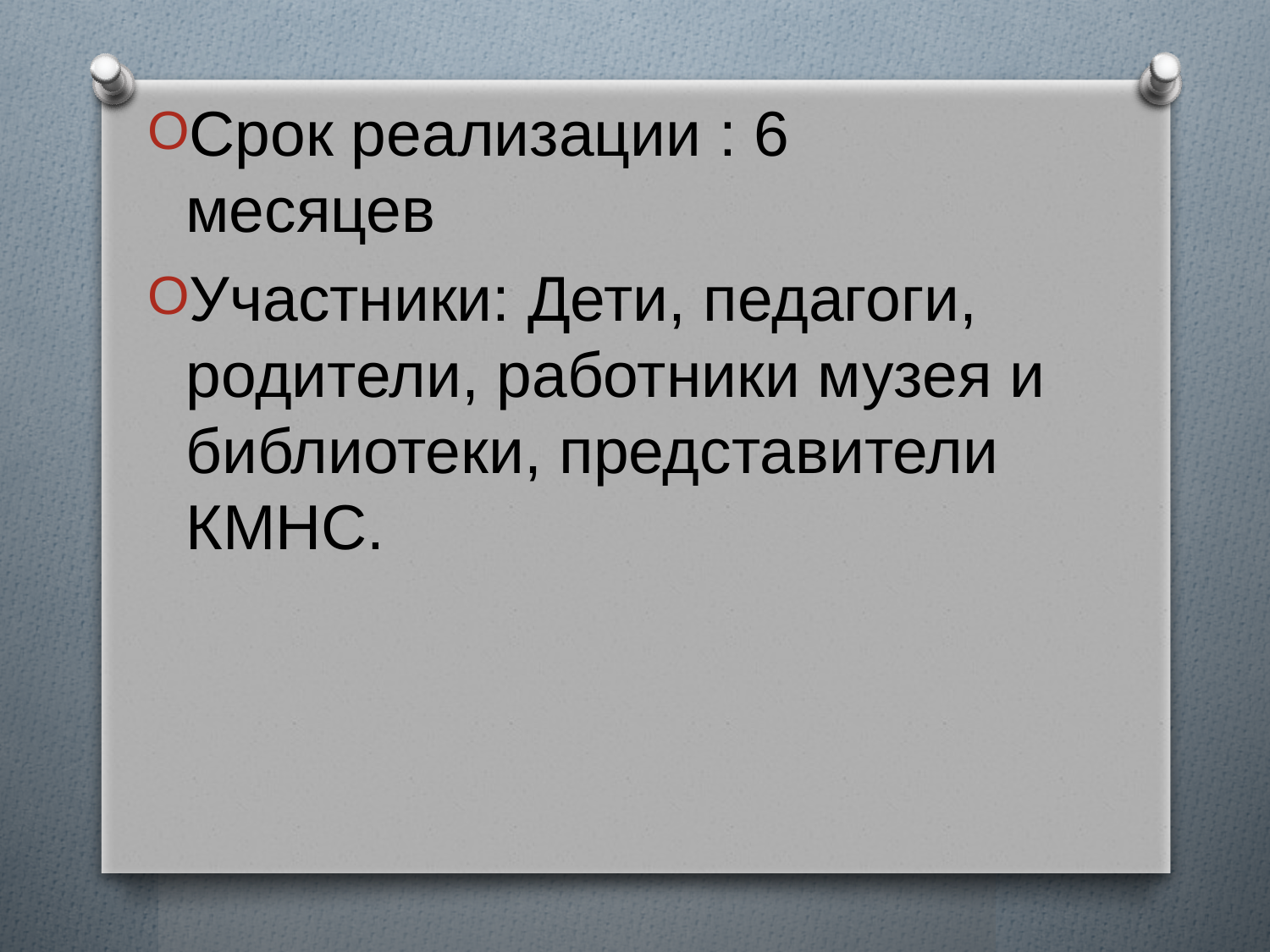

Срок реализации : 6 месяцев
Участники: Дети, педагоги, родители, работники музея и библиотеки, представители КМНС.